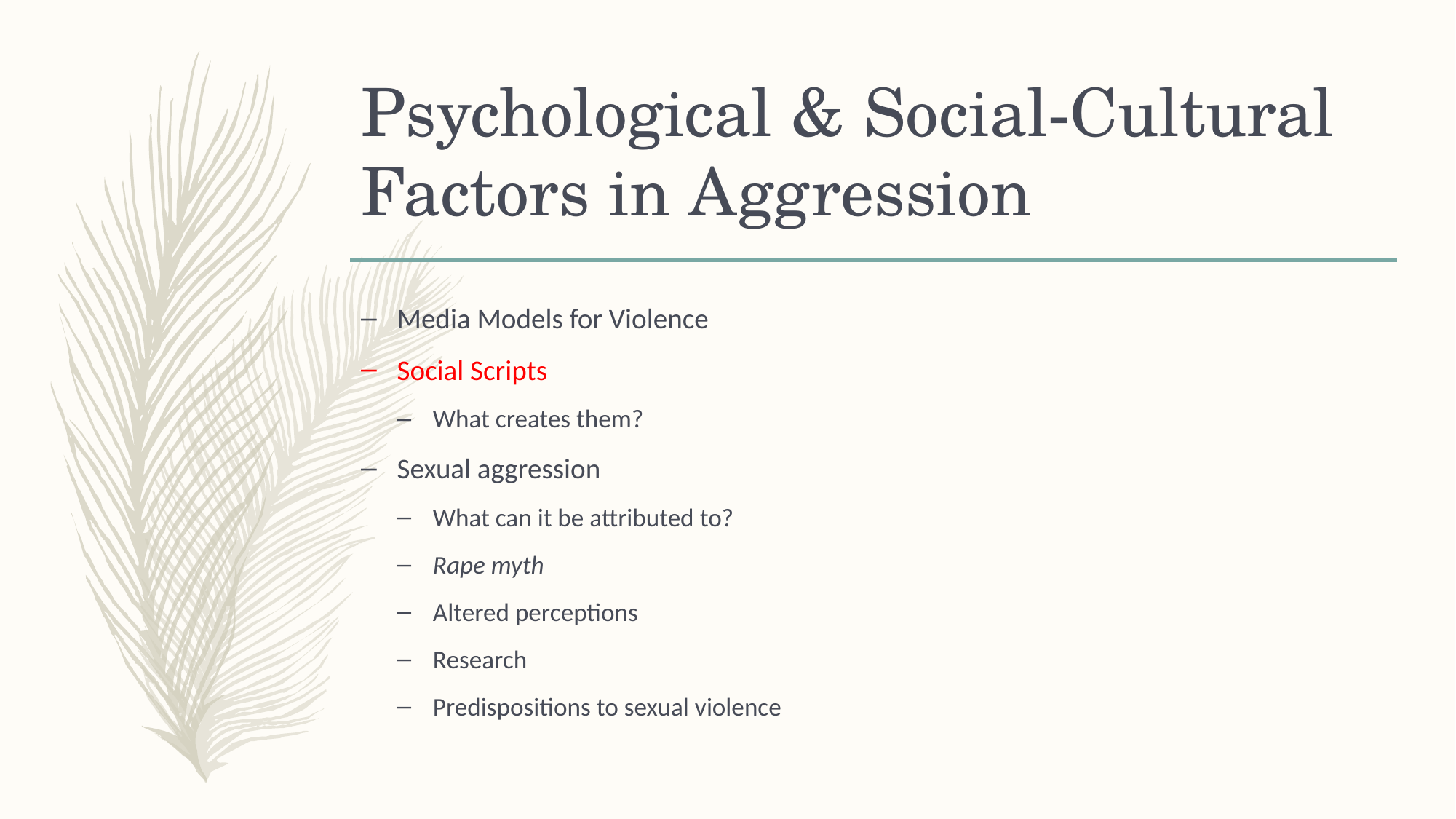

# Psychological & Social-Cultural Factors in Aggression
Media Models for Violence
Social Scripts
What creates them?
Sexual aggression
What can it be attributed to?
Rape myth
Altered perceptions
Research
Predispositions to sexual violence